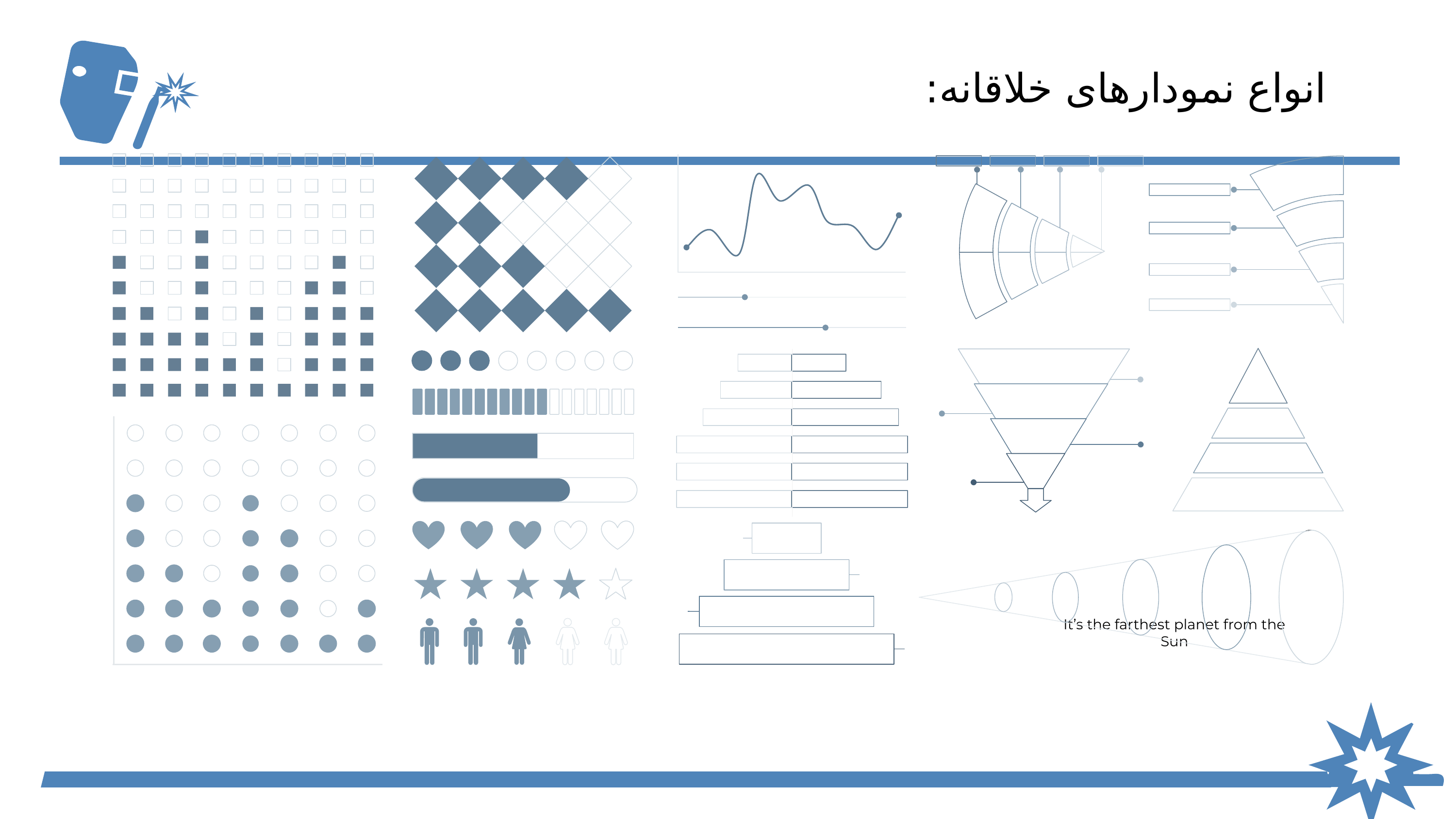

انواع نمودارهای خلاقانه:

It’s the farthest planet from the Sun